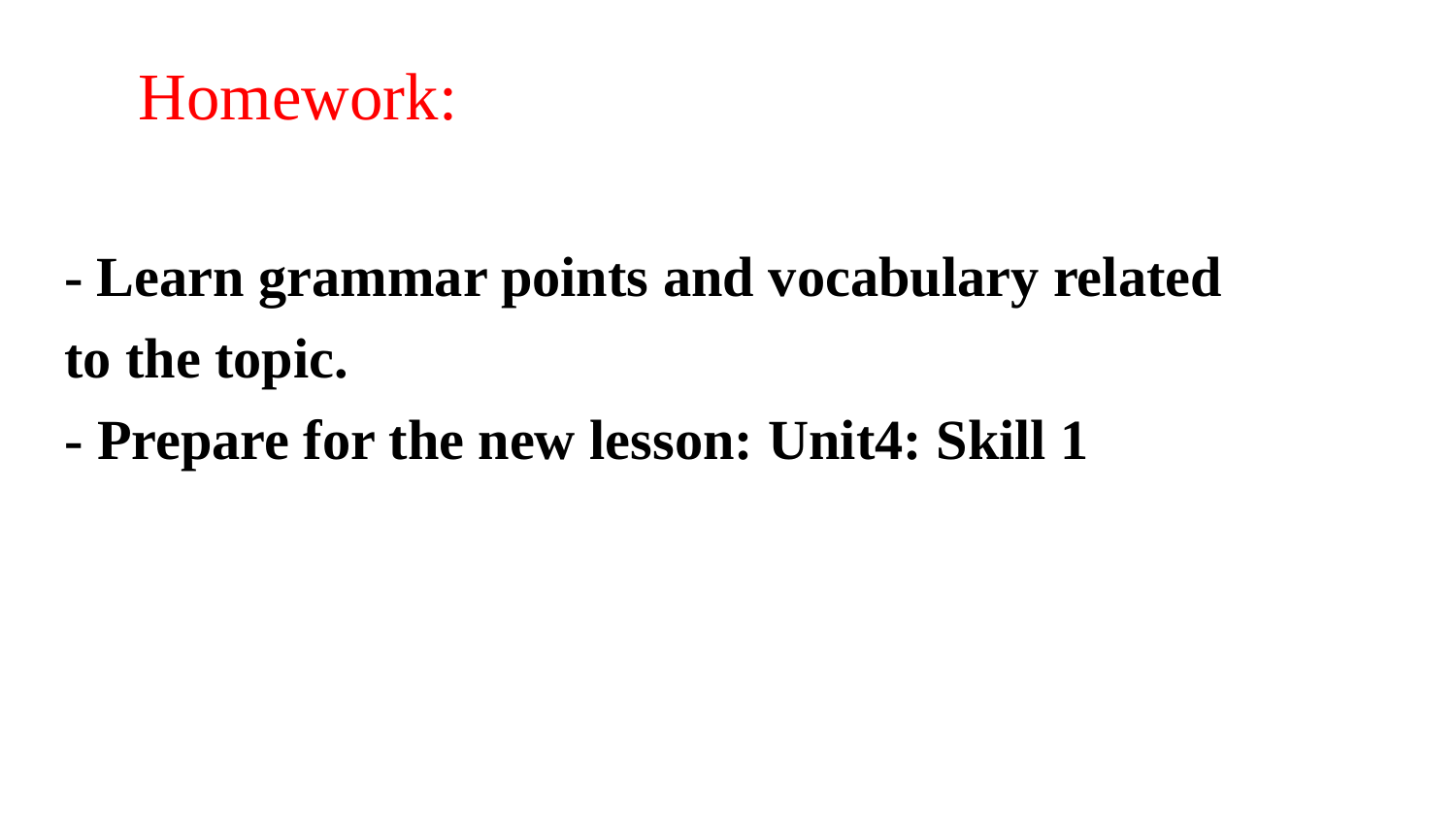

# Homework:
- Learn grammar points and vocabulary related to the topic.
- Prepare for the new lesson: Unit4: Skill 1